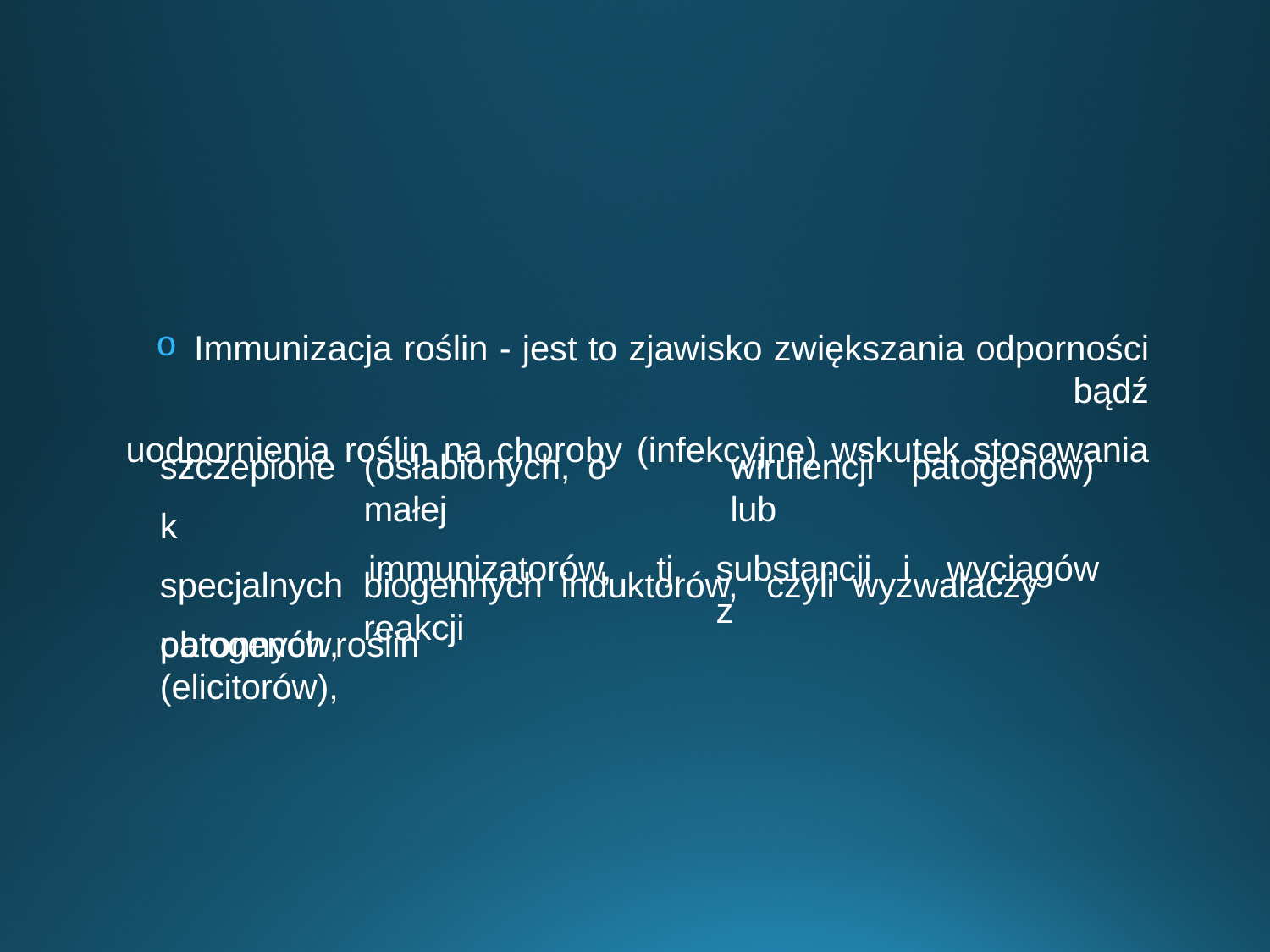

Immunizacja roślin - jest to zjawisko zwiększania odporności bądź
uodpornienia roślin na choroby (infekcyjne) wskutek stosowania
szczepionek specjalnych patogenów,
(osłabionych,	o	małej
immunizatorów,	tj.
wirulencji	patogenów)	lub
substancji	i	wyciągów	z
biogennych	induktorów,	czyli	wyzwalaczy	reakcji
obronnych roślin (elicitorów),